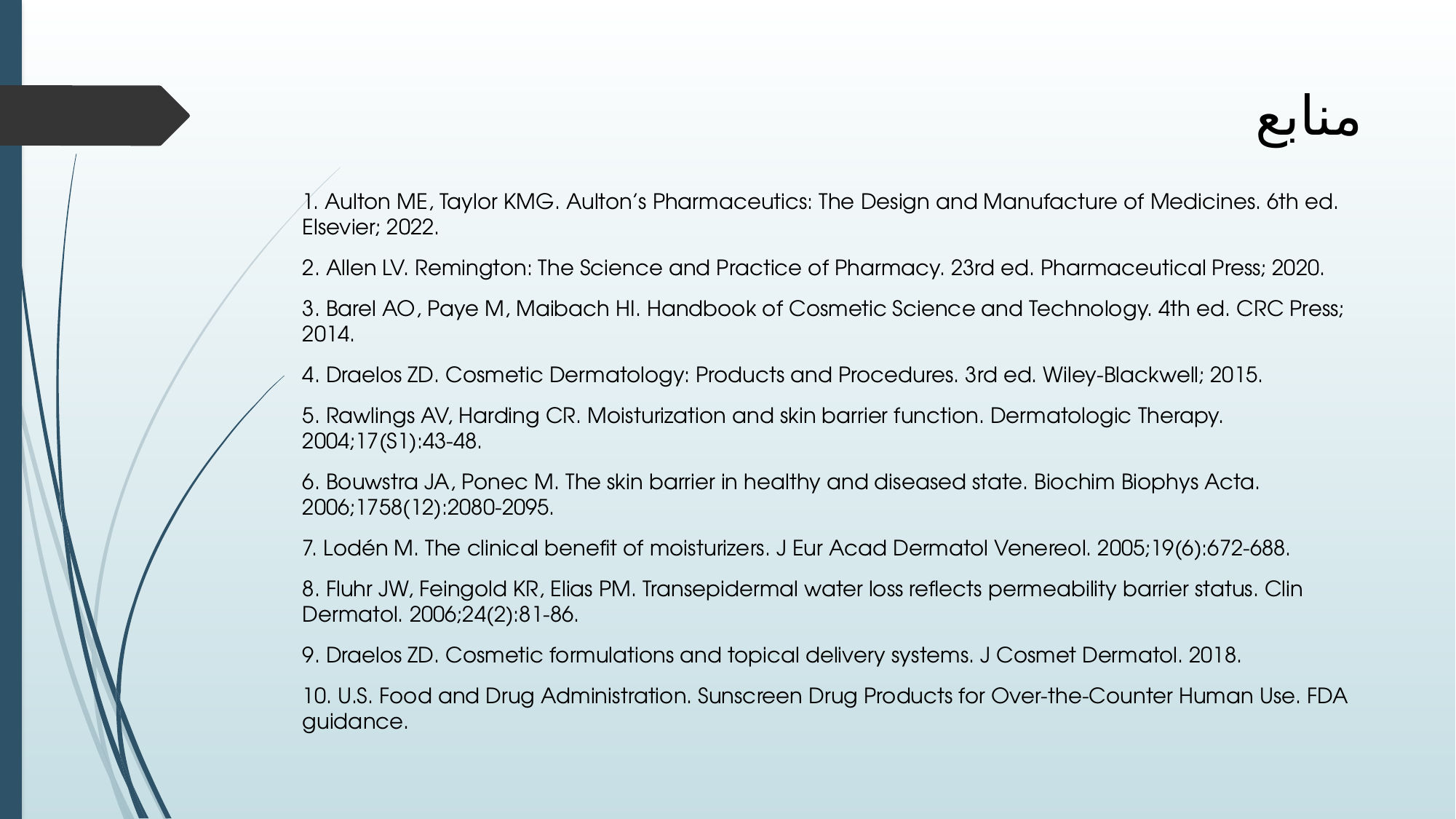

# منابع
1. Aulton ME, Taylor KMG. Aulton’s Pharmaceutics: The Design and Manufacture of Medicines. 6th ed. Elsevier; 2022.
2. Allen LV. Remington: The Science and Practice of Pharmacy. 23rd ed. Pharmaceutical Press; 2020.
3. Barel AO, Paye M, Maibach HI. Handbook of Cosmetic Science and Technology. 4th ed. CRC Press; 2014.
4. Draelos ZD. Cosmetic Dermatology: Products and Procedures. 3rd ed. Wiley-Blackwell; 2015.
5. Rawlings AV, Harding CR. Moisturization and skin barrier function. Dermatologic Therapy. 2004;17(S1):43-48.
6. Bouwstra JA, Ponec M. The skin barrier in healthy and diseased state. Biochim Biophys Acta. 2006;1758(12):2080-2095.
7. Lodén M. The clinical benefit of moisturizers. J Eur Acad Dermatol Venereol. 2005;19(6):672-688.
8. Fluhr JW, Feingold KR, Elias PM. Transepidermal water loss reflects permeability barrier status. Clin Dermatol. 2006;24(2):81-86.
9. Draelos ZD. Cosmetic formulations and topical delivery systems. J Cosmet Dermatol. 2018.
10. U.S. Food and Drug Administration. Sunscreen Drug Products for Over-the-Counter Human Use. FDA guidance.